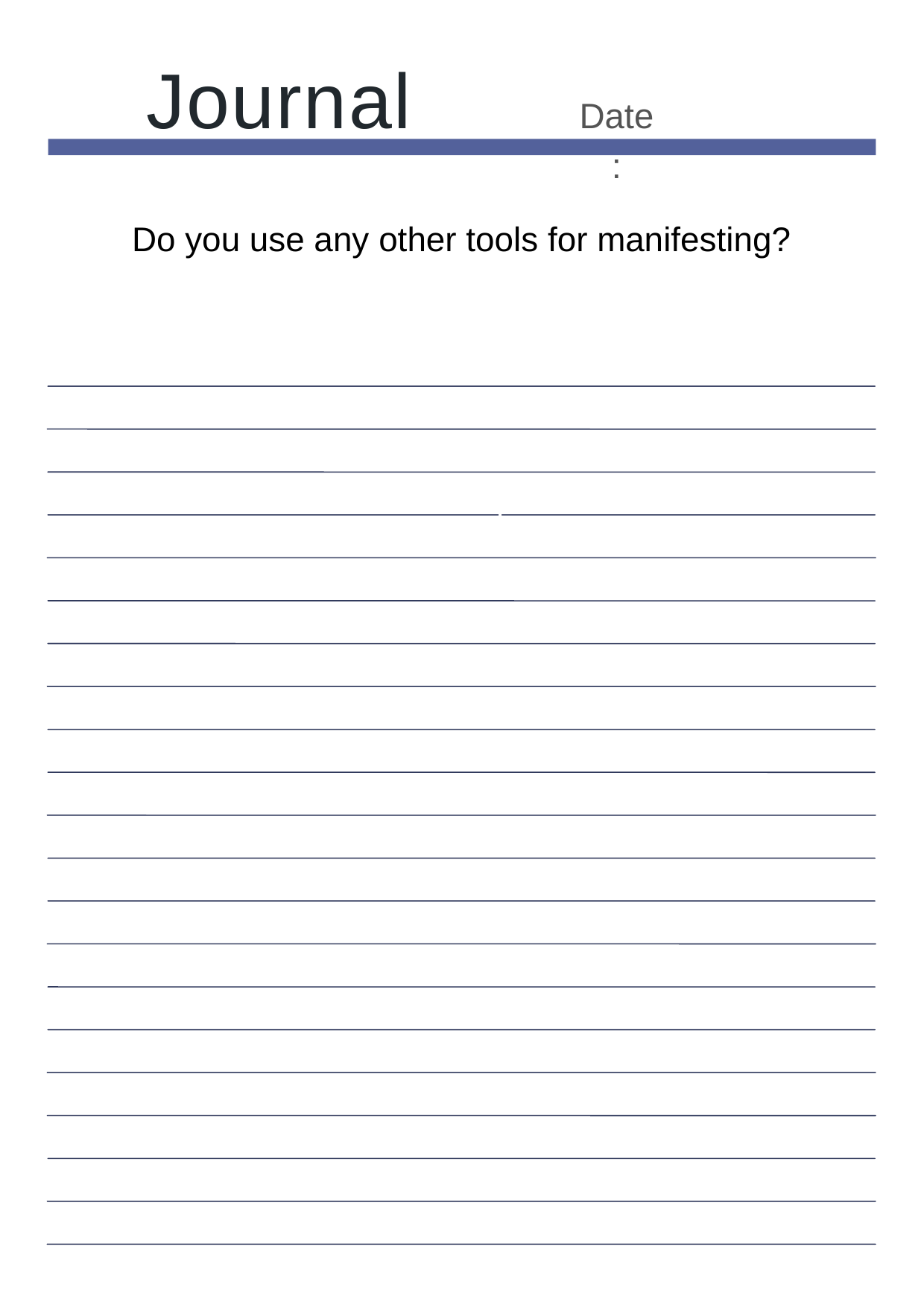

Journal
Date:

Do you use any other tools for manifesting?

Journal Prompt Here